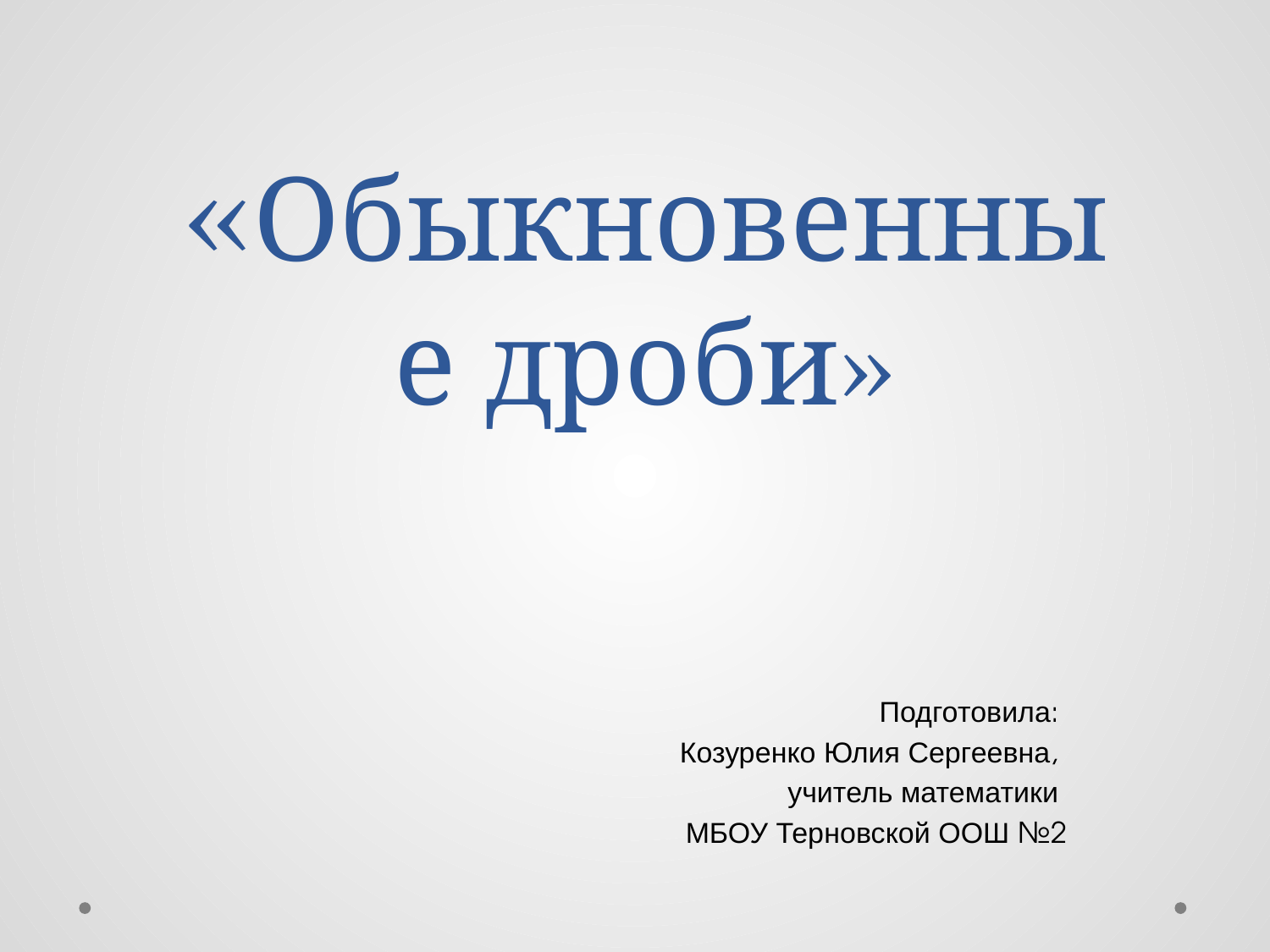

# «Обыкновенные дроби»
Подготовила:
Козуренко Юлия Сергеевна,
учитель математики
МБОУ Терновской ООШ №2